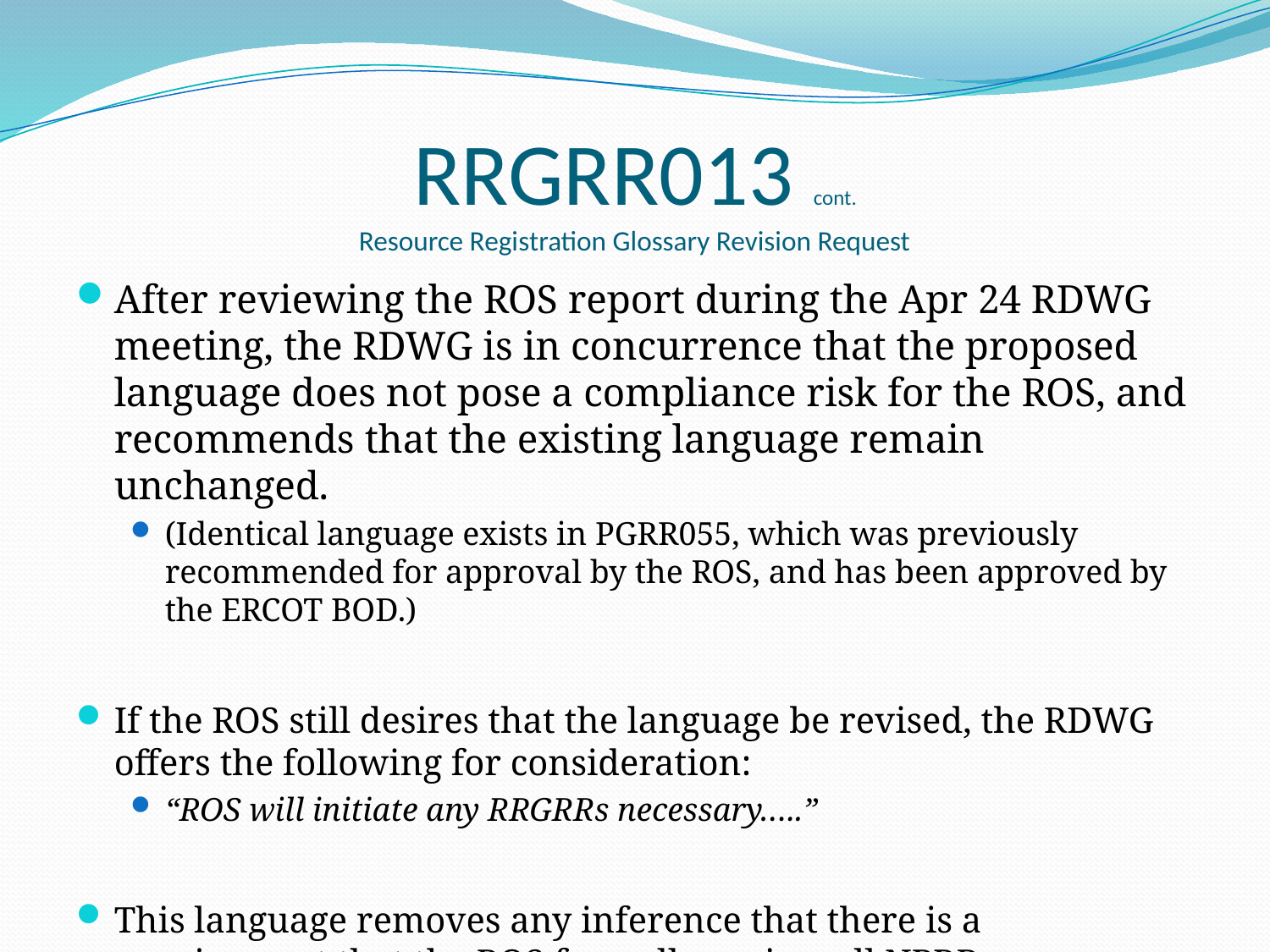

# RRGRR013 cont. Resource Registration Glossary Revision Request
After reviewing the ROS report during the Apr 24 RDWG meeting, the RDWG is in concurrence that the proposed language does not pose a compliance risk for the ROS, and recommends that the existing language remain unchanged.
(Identical language exists in PGRR055, which was previously recommended for approval by the ROS, and has been approved by the ERCOT BOD.)

If the ROS still desires that the language be revised, the RDWG offers the following for consideration:
“ROS will initiate any RRGRRs necessary…..”

This language removes any inference that there is a requirement that the ROS formally review all NPRRs.